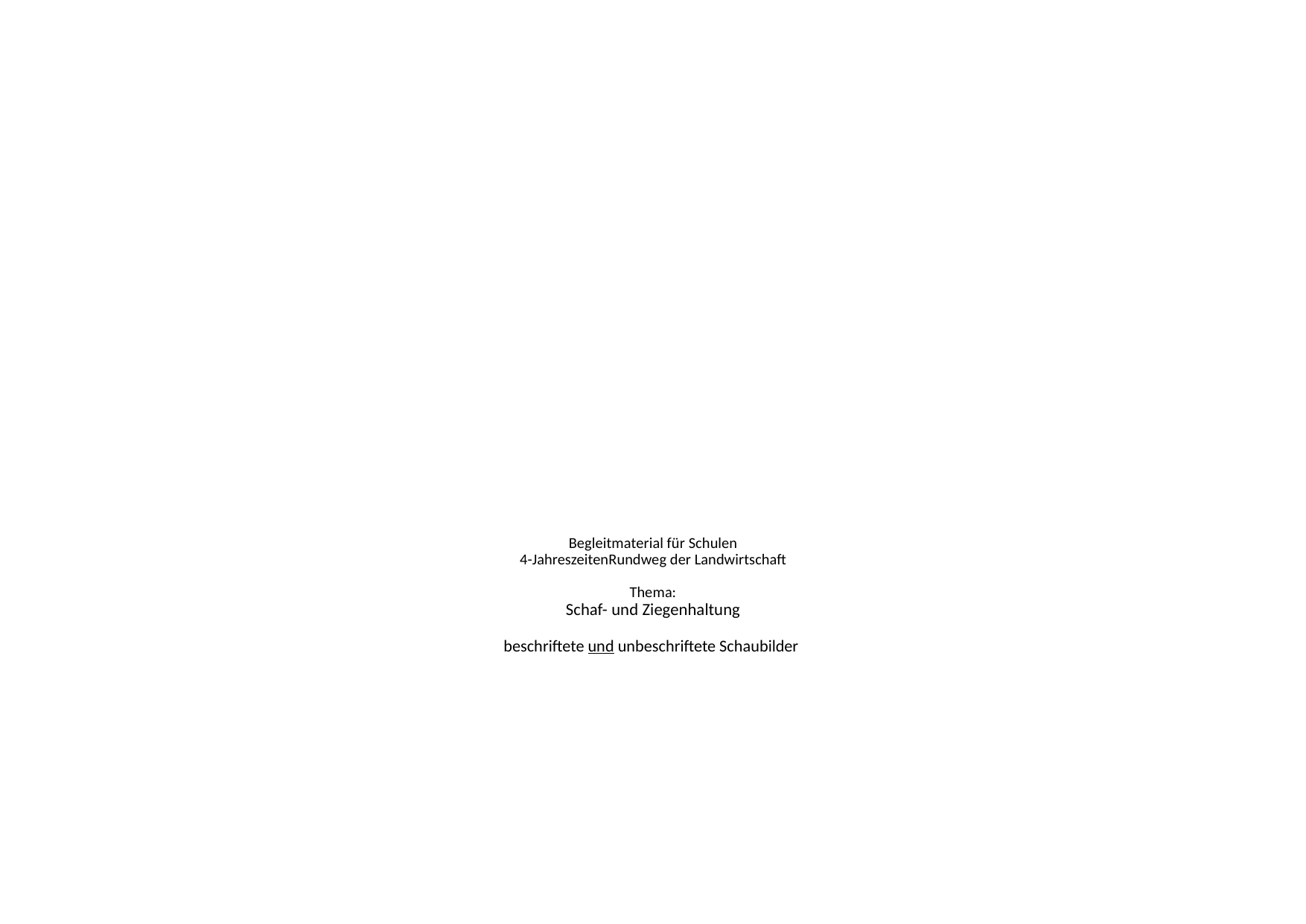

# Begleitmaterial für Schulen 4-JahreszeitenRundweg der Landwirtschaft Thema: Schaf- und Ziegenhaltung beschriftete und unbeschriftete Schaubilder